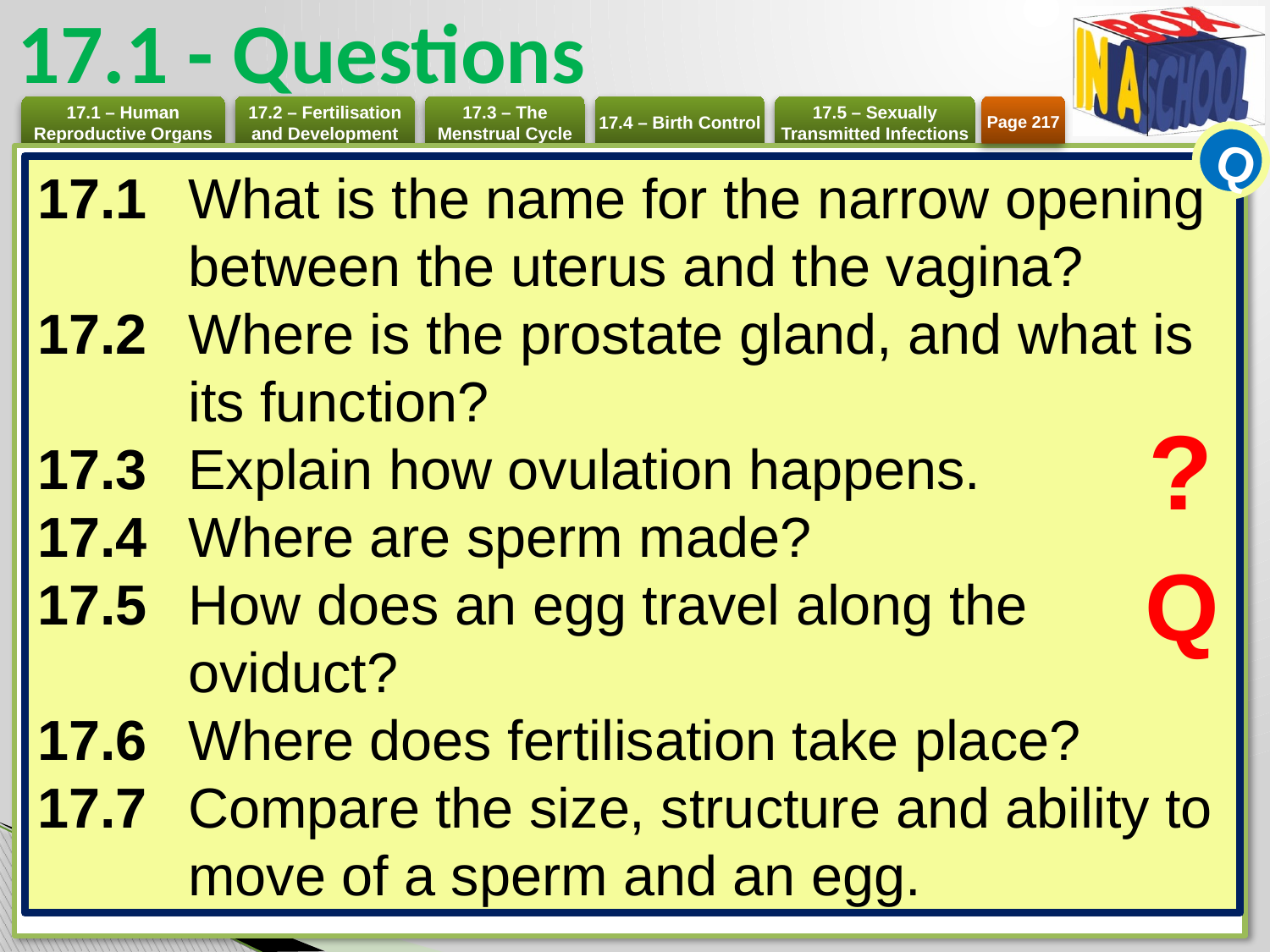

# 17.1 - Questions
Page 217
Q
17.1	What is the name for the narrow opening between the uterus and the vagina?
17.2	Where is the prostate gland, and what is its function?
17.3	Explain how ovulation happens.
17.4	Where are sperm made?
17.5	How does an egg travel along the oviduct?
17.6	Where does fertilisation take place?
17.7	Compare the size, structure and ability to move of a sperm and an egg.
?
Q